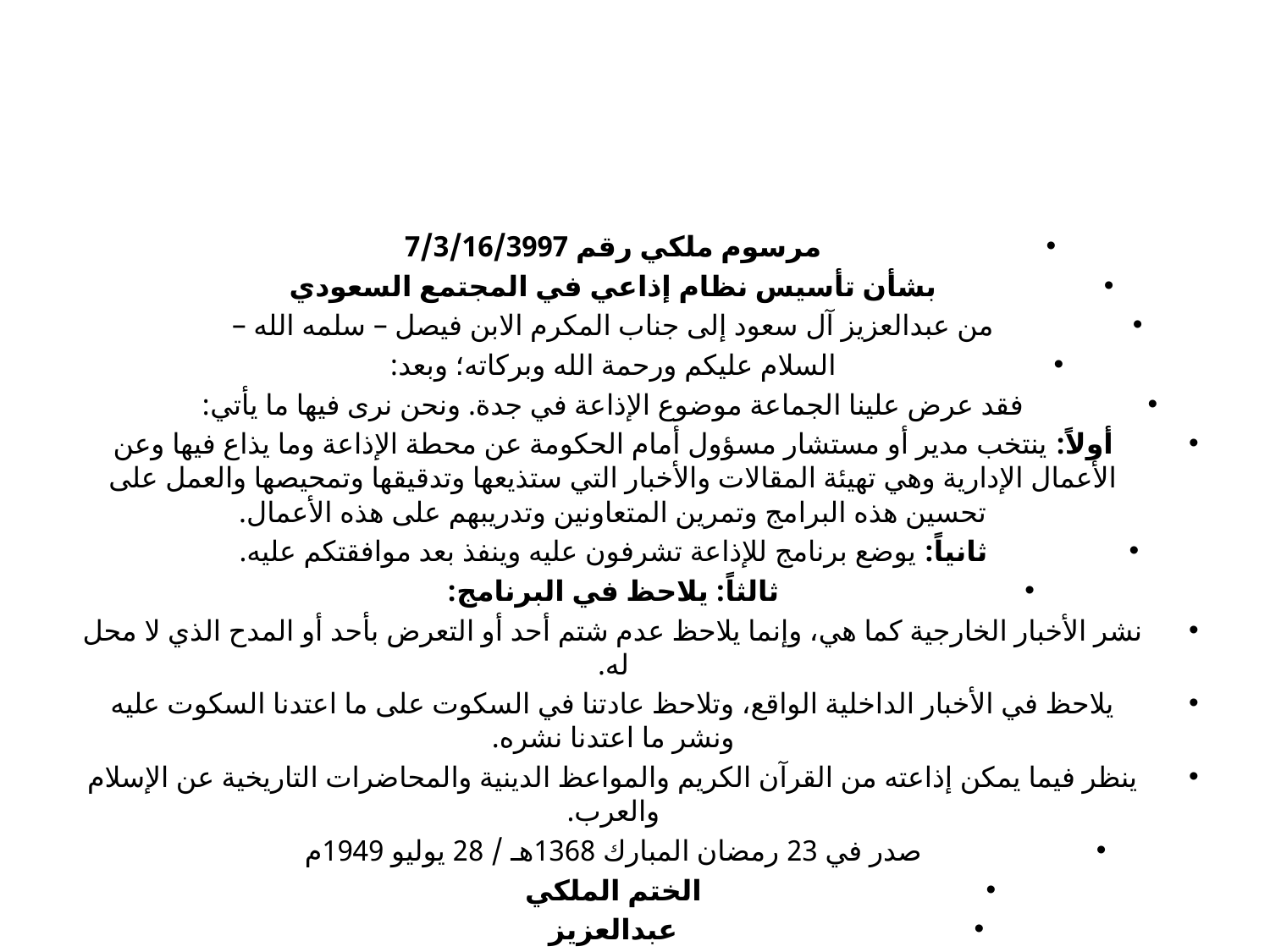

#
مرسوم ملكي رقم 7/3/16/3997
بشأن تأسيس نظام إذاعي في المجتمع السعودي
من عبدالعزيز آل سعود إلى جناب المكرم الابن فيصل – سلمه الله –
السلام عليكم ورحمة الله وبركاته؛ وبعد:
فقد عرض علينا الجماعة موضوع الإذاعة في جدة. ونحن نرى فيها ما يأتي:
أولاً: ينتخب مدير أو مستشار مسؤول أمام الحكومة عن محطة الإذاعة وما يذاع فيها وعن الأعمال الإدارية وهي تهيئة المقالات والأخبار التي ستذيعها وتدقيقها وتمحيصها والعمل على تحسين هذه البرامج وتمرين المتعاونين وتدريبهم على هذه الأعمال.
ثانياً: يوضع برنامج للإذاعة تشرفون عليه وينفذ بعد موافقتكم عليه.
ثالثاً: يلاحظ في البرنامج:
نشر الأخبار الخارجية كما هي، وإنما يلاحظ عدم شتم أحد أو التعرض بأحد أو المدح الذي لا محل له.
يلاحظ في الأخبار الداخلية الواقع، وتلاحظ عادتنا في السكوت على ما اعتدنا السكوت عليه ونشر ما اعتدنا نشره.
ينظر فيما يمكن إذاعته من القرآن الكريم والمواعظ الدينية والمحاضرات التاريخية عن الإسلام والعرب.
صدر في 23 رمضان المبارك 1368هـ / 28 يوليو 1949م
الختم الملكي
عبدالعزيز